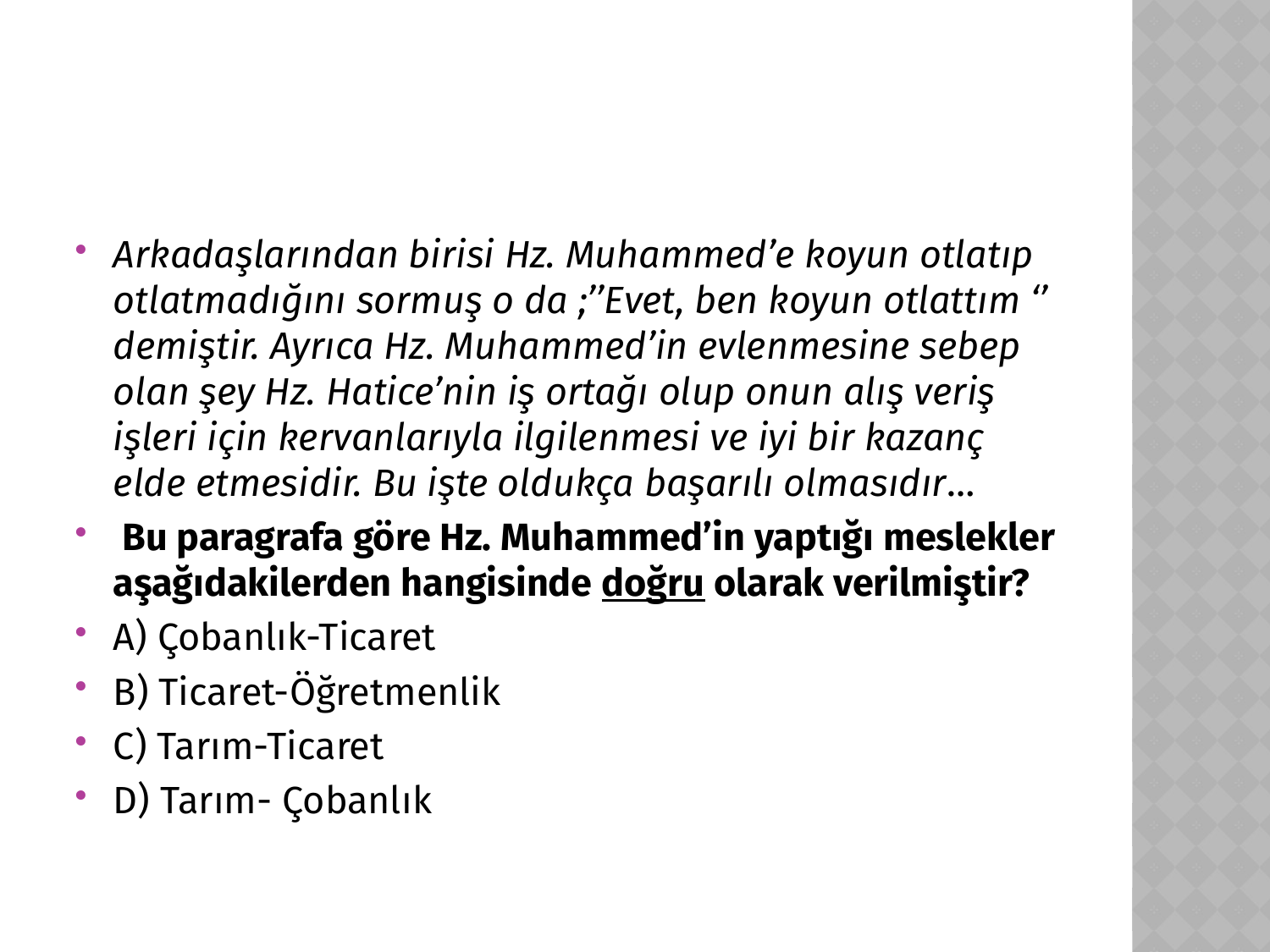

#
Arkadaşlarından birisi Hz. Muhammed’e koyun otlatıp otlatmadığını sormuş o da ;’’Evet, ben koyun otlattım ‘’ demiştir. Ayrıca Hz. Muhammed’in evlenmesine sebep olan şey Hz. Hatice’nin iş ortağı olup onun alış veriş işleri için kervanlarıyla ilgilenmesi ve iyi bir kazanç elde etmesidir. Bu işte oldukça başarılı olmasıdır…
 Bu paragrafa göre Hz. Muhammed’in yaptığı meslekler aşağıdakilerden hangisinde doğru olarak verilmiştir?
A) Çobanlık-Ticaret
B) Ticaret-Öğretmenlik
C) Tarım-Ticaret
D) Tarım- Çobanlık